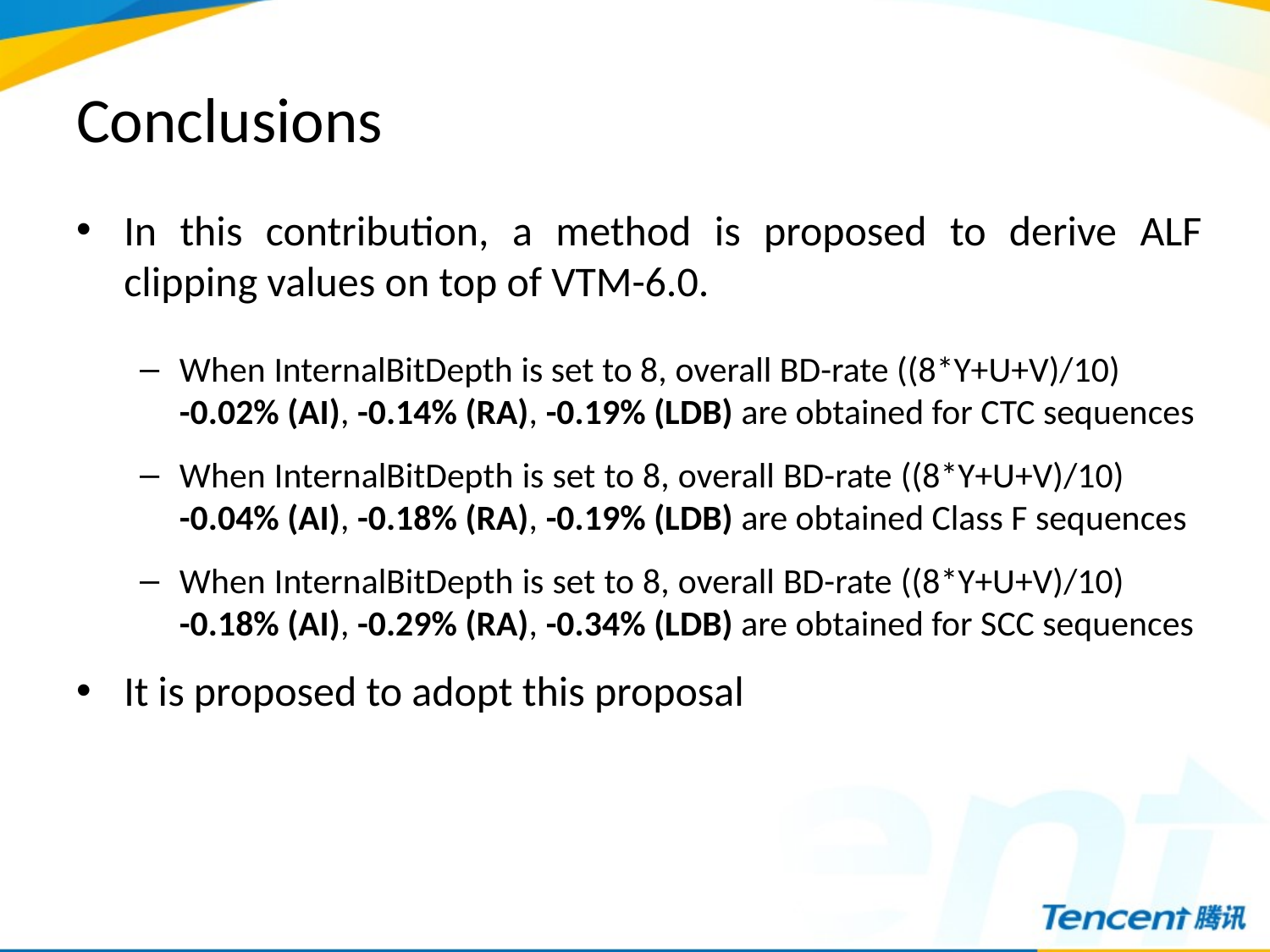

# Conclusions
In this contribution, a method is proposed to derive ALF clipping values on top of VTM-6.0.
When InternalBitDepth is set to 8, overall BD-rate ((8*Y+U+V)/10)           -0.02% (AI), -0.14% (RA), -0.19% (LDB) are obtained for CTC sequences
When InternalBitDepth is set to 8, overall BD-rate ((8*Y+U+V)/10)          -0.04% (AI), -0.18% (RA), -0.19% (LDB) are obtained Class F sequences
When InternalBitDepth is set to 8, overall BD-rate ((8*Y+U+V)/10)          -0.18% (AI), -0.29% (RA), -0.34% (LDB) are obtained for SCC sequences
It is proposed to adopt this proposal